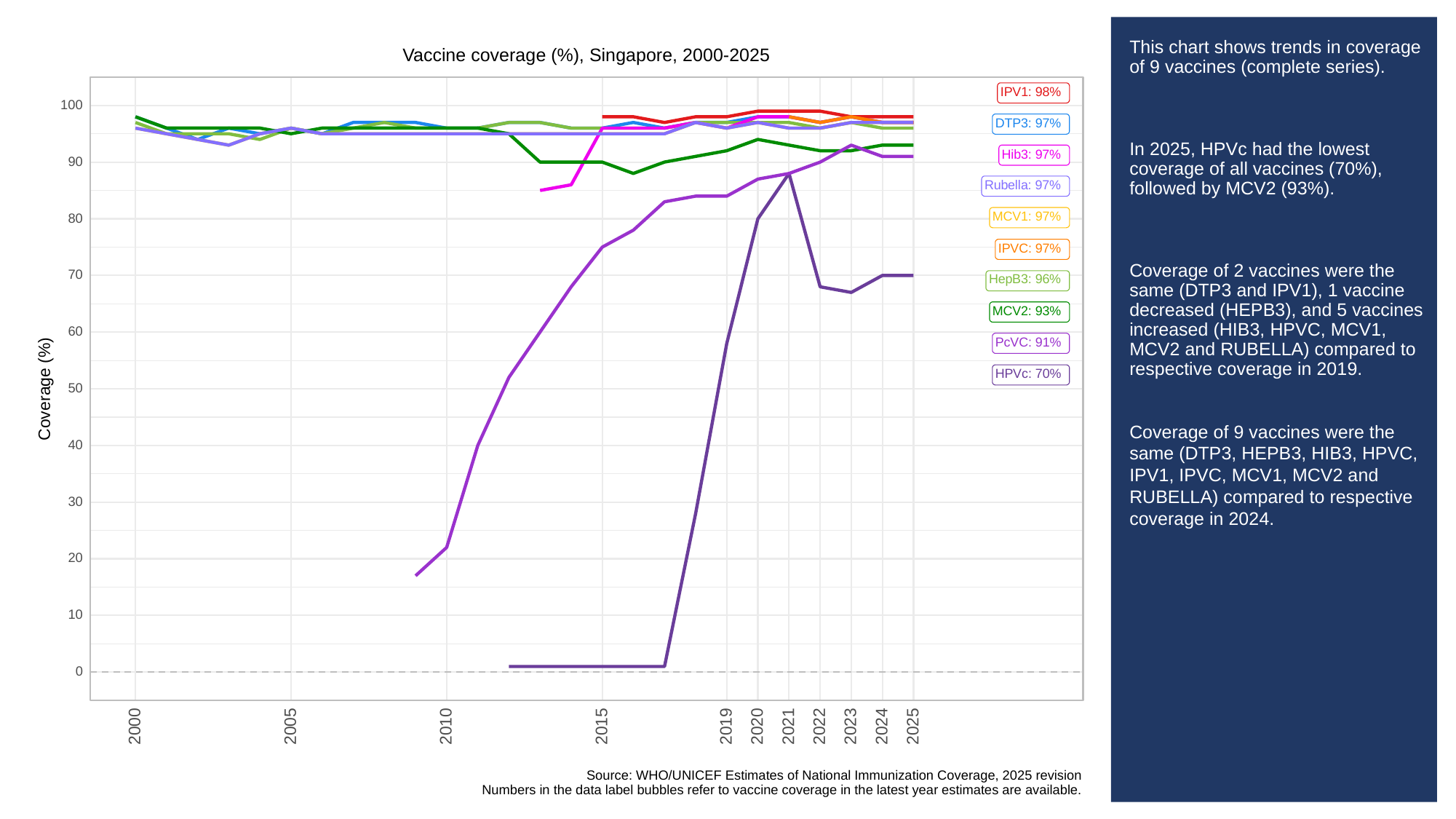

# This chart shows trends in coverage of 9 vaccines (complete series).

In 2025, HPVc had the lowest coverage of all vaccines (70%), followed by MCV2 (93%).

Coverage of 2 vaccines were the same (DTP3 and IPV1), 1 vaccine decreased (HEPB3), and 5 vaccines increased (HIB3, HPVC, MCV1, MCV2 and RUBELLA) compared to respective coverage in 2019.

Coverage of 9 vaccines were the same (DTP3, HEPB3, HIB3, HPVC, IPV1, IPVC, MCV1, MCV2 and RUBELLA) compared to respective coverage in 2024.

Vaccine coverage (%), Singapore, 2000-2025

IPV1: 98%

100

DTP3: 97%

Hib3: 97%
90

Rubella: 97%

MCV1: 97%
80

IPVC: 97%

70

HepB3: 96%

MCV2: 93%
60

PcVC: 91%

HPVc: 70%
Coverage (%)
50

40

30

20

10

0

2023
2000
2005
2010
2015
2019
2020
2021
2022
2024
2025
Source: WHO/UNICEF Estimates of National Immunization Coverage, 2025 revision
Numbers in the data label bubbles refer to vaccine coverage in the latest year estimates are available.